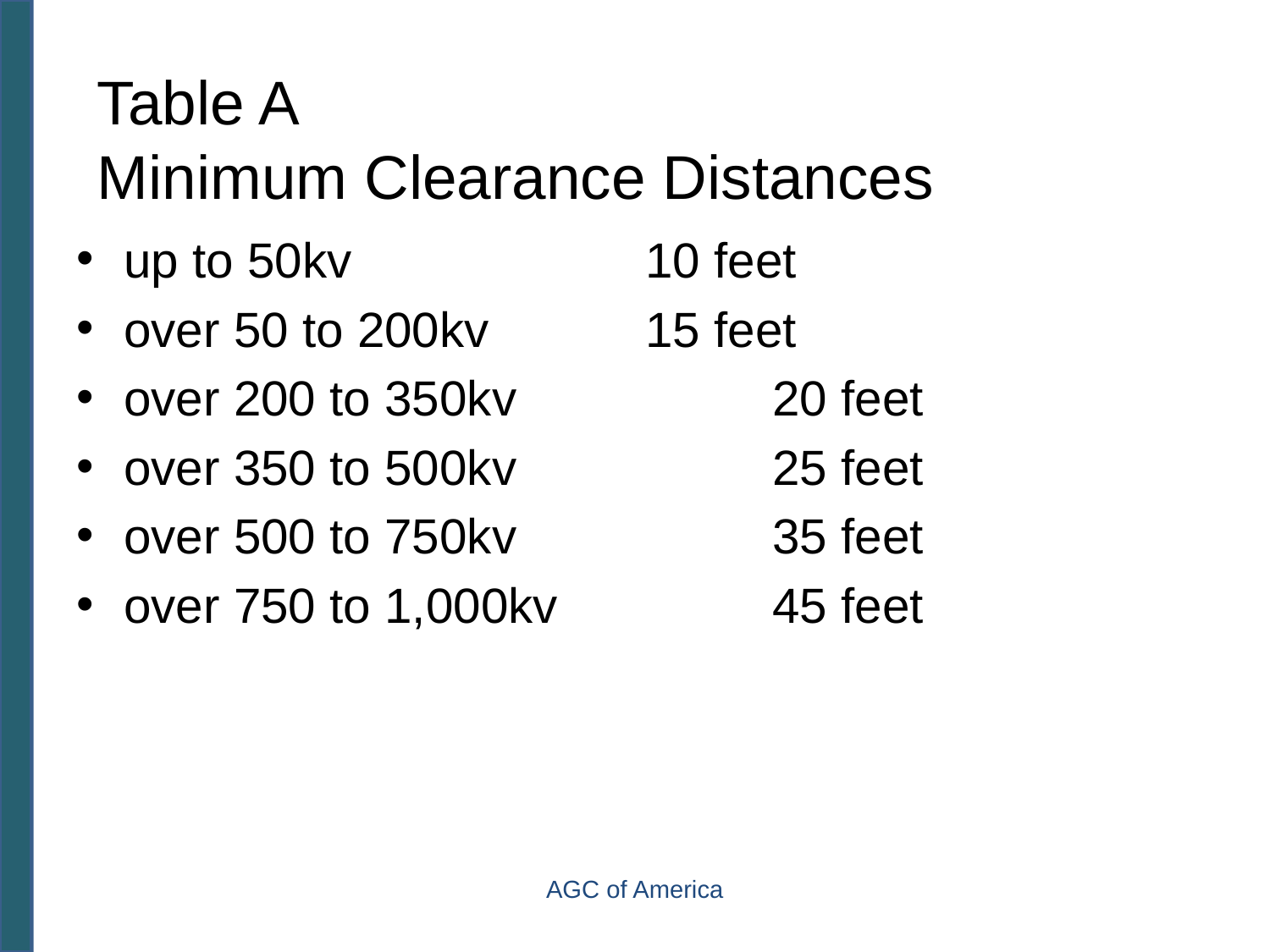

# Table A Minimum Clearance Distances
up to 50kv			 10 feet
over 50 to 200kv		 15 feet
over 200 to 350kv		 20 feet
over 350 to 500kv		 25 feet
over 500 to 750kv		 35 feet
over 750 to 1,000kv	 	 45 feet

AGC of America